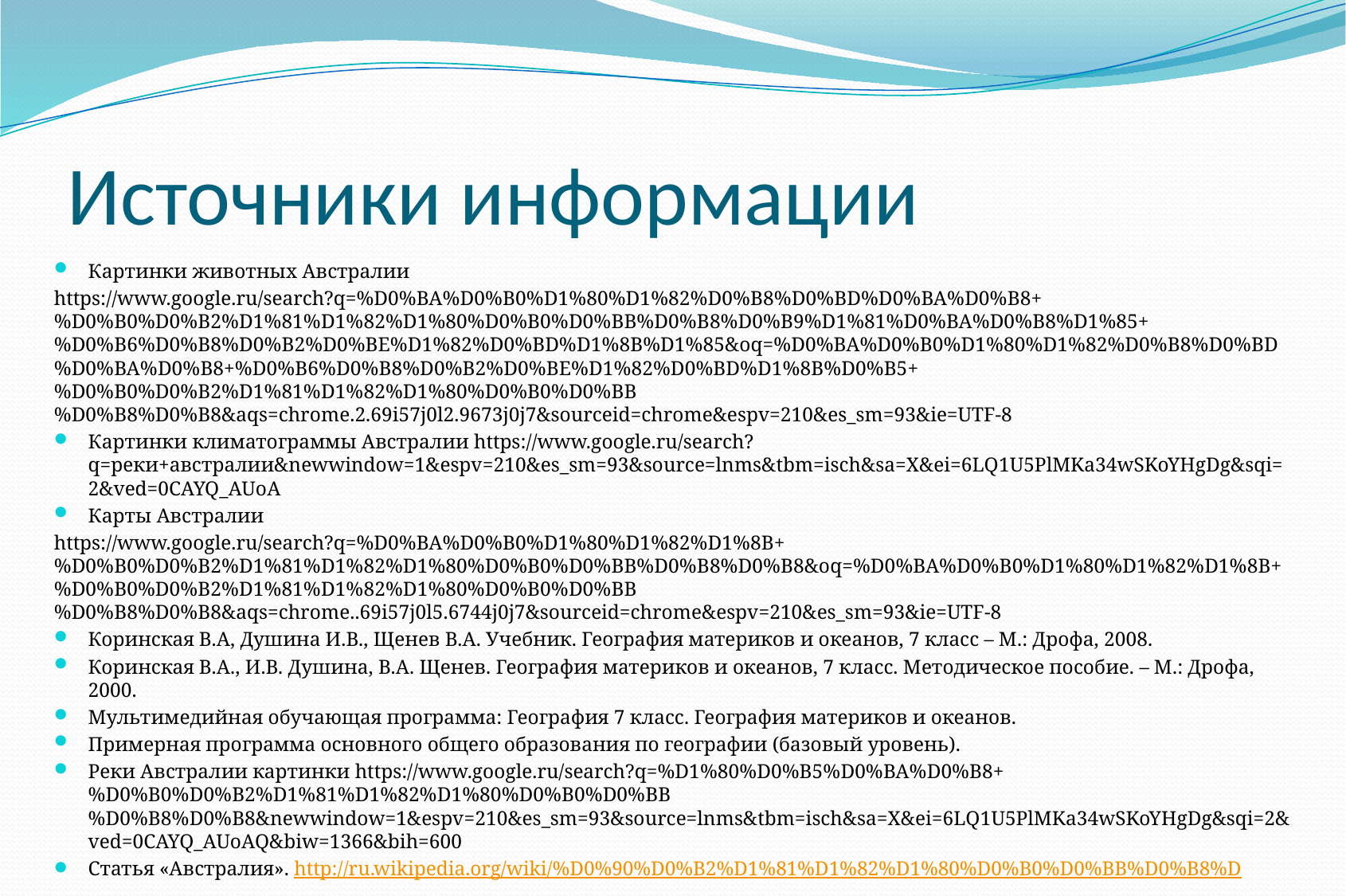

# Источники информации
Картинки животных Австралии
https://www.google.ru/search?q=%D0%BA%D0%B0%D1%80%D1%82%D0%B8%D0%BD%D0%BA%D0%B8+%D0%B0%D0%B2%D1%81%D1%82%D1%80%D0%B0%D0%BB%D0%B8%D0%B9%D1%81%D0%BA%D0%B8%D1%85+%D0%B6%D0%B8%D0%B2%D0%BE%D1%82%D0%BD%D1%8B%D1%85&oq=%D0%BA%D0%B0%D1%80%D1%82%D0%B8%D0%BD%D0%BA%D0%B8+%D0%B6%D0%B8%D0%B2%D0%BE%D1%82%D0%BD%D1%8B%D0%B5+%D0%B0%D0%B2%D1%81%D1%82%D1%80%D0%B0%D0%BB%D0%B8%D0%B8&aqs=chrome.2.69i57j0l2.9673j0j7&sourceid=chrome&espv=210&es_sm=93&ie=UTF-8
Картинки климатограммы Австралии https://www.google.ru/search?q=реки+австралии&newwindow=1&espv=210&es_sm=93&source=lnms&tbm=isch&sa=X&ei=6LQ1U5PlMKa34wSKoYHgDg&sqi=2&ved=0CAYQ_AUoA
Карты Австралии
https://www.google.ru/search?q=%D0%BA%D0%B0%D1%80%D1%82%D1%8B+%D0%B0%D0%B2%D1%81%D1%82%D1%80%D0%B0%D0%BB%D0%B8%D0%B8&oq=%D0%BA%D0%B0%D1%80%D1%82%D1%8B+%D0%B0%D0%B2%D1%81%D1%82%D1%80%D0%B0%D0%BB%D0%B8%D0%B8&aqs=chrome..69i57j0l5.6744j0j7&sourceid=chrome&espv=210&es_sm=93&ie=UTF-8
Коринская В.А, Душина И.В., Щенев В.А. Учебник. География материков и океанов, 7 класс – М.: Дрофа, 2008.
Коринская В.А., И.В. Душина, В.А. Щенев. География материков и океанов, 7 класс. Методическое пособие. – М.: Дрофа, 2000.
Мультимедийная обучающая программа: География 7 класс. География материков и океанов.
Примерная программа основного общего образования по географии (базовый уровень).
Реки Австралии картинки https://www.google.ru/search?q=%D1%80%D0%B5%D0%BA%D0%B8+%D0%B0%D0%B2%D1%81%D1%82%D1%80%D0%B0%D0%BB%D0%B8%D0%B8&newwindow=1&espv=210&es_sm=93&source=lnms&tbm=isch&sa=X&ei=6LQ1U5PlMKa34wSKoYHgDg&sqi=2&ved=0CAYQ_AUoAQ&biw=1366&bih=600
Статья «Австралия». http://ru.wikipedia.org/wiki/%D0%90%D0%B2%D1%81%D1%82%D1%80%D0%B0%D0%BB%D0%B8%D